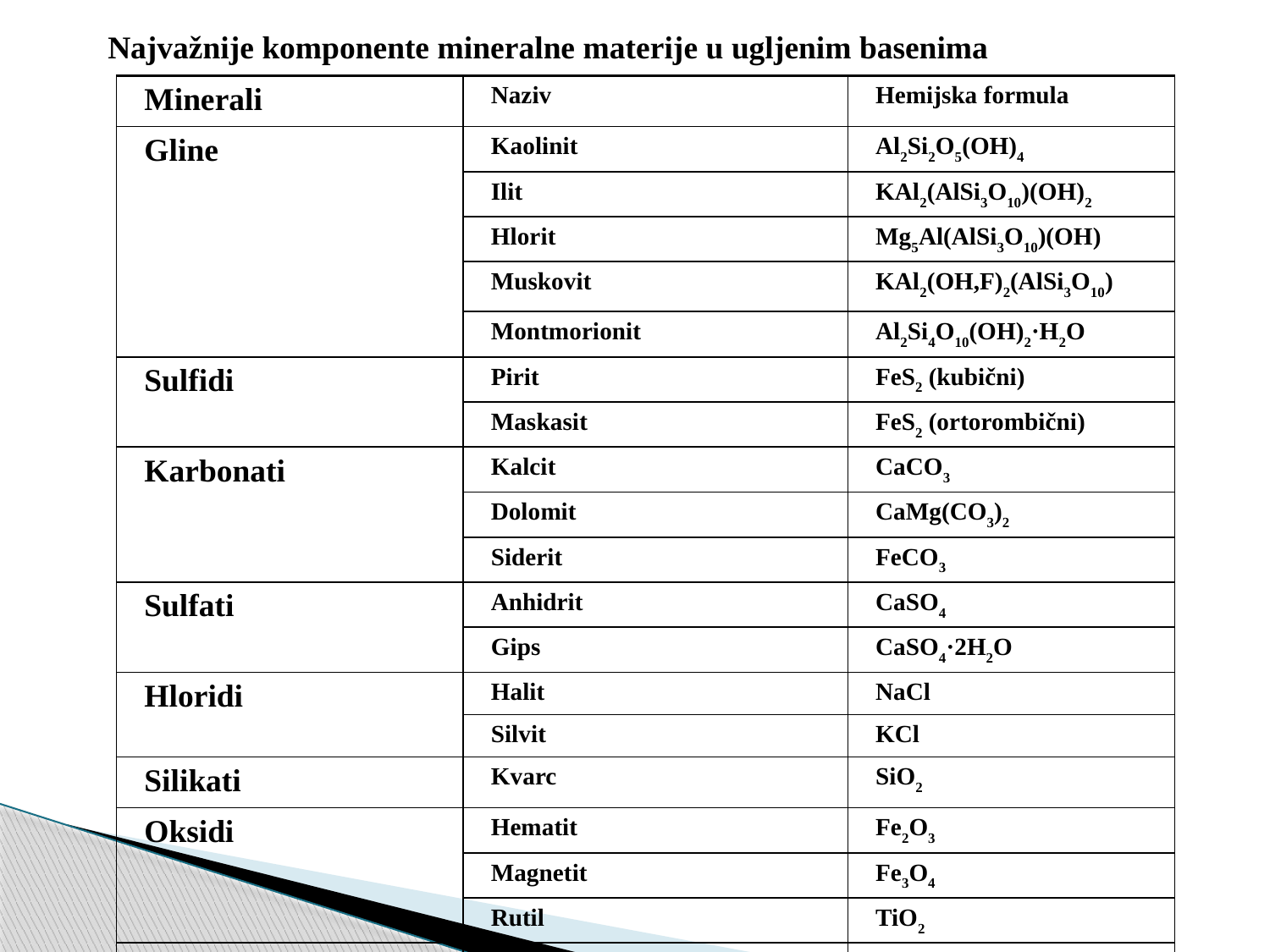

Najvažnije komponente mineralne materije u ugljenim basenima
| Minerali | Naziv | Hemijska formula |
| --- | --- | --- |
| Gline | Kaolinit | Al2Si2O5(OH)4 |
|  | Ilit | KAl2(AlSi3O10)(OH)2 |
|  | Hlorit | Mg5Al(AlSi3O10)(OH) |
|  | Muskovit | KAl2(OH,F)2(AlSi3O10) |
|  | Montmorionit | Al2Si4O10(OH)2·H2O |
| Sulfidi | Pirit | FeS2 (kubični) |
|  | Maskasit | FeS2 (ortorombični) |
| Karbonati | Kalcit | CaCO3 |
|  | Dolomit | CaMg(CO3)2 |
|  | Siderit | FeCO3 |
| Sulfati | Anhidrit | CaSO4 |
|  | Gips | CaSO4·2H2O |
| Hloridi | Halit | NaCl |
|  | Silvit | KCl |
| Silikati | Kvarc | SiO2 |
| Oksidi | Hematit | Fe2O3 |
|  | Magnetit | Fe3O4 |
|  | Rutil | TiO2 |
| Fosfati | Apatit | Ca5(PO4)3(F,Cl,OH) |